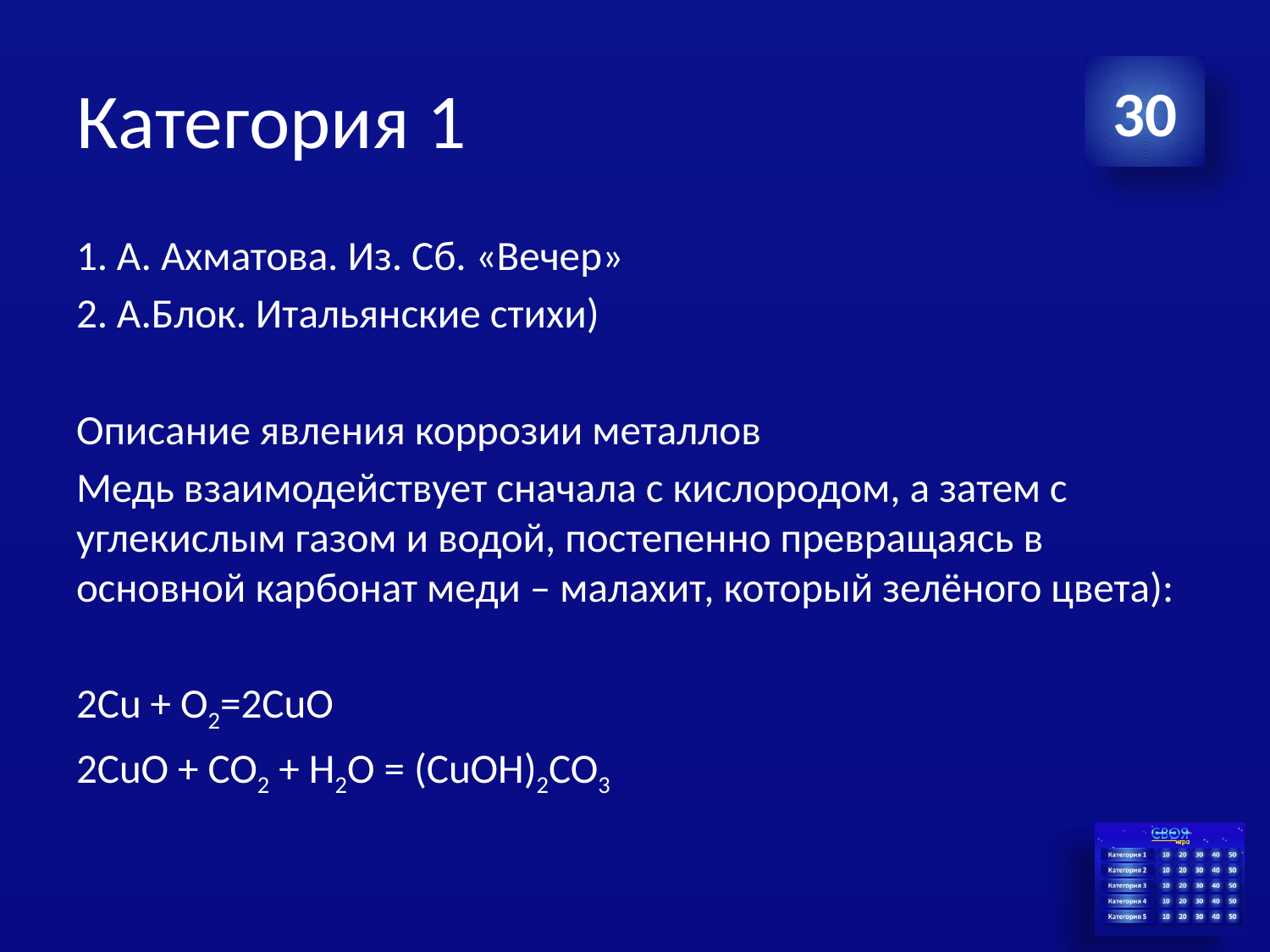

# Категория 1
30
1. А. Ахматова. Из. Сб. «Вечер»
2. А.Блок. Итальянские стихи)

Описание явления коррозии металлов
Медь взаимодействует сначала с кислородом, а затем с углекислым газом и водой, постепенно превращаясь в основной карбонат меди – малахит, который зелёного цвета):

2Cu + O2=2CuO
2CuO + CO2 + H2O = (CuOH)2CO3